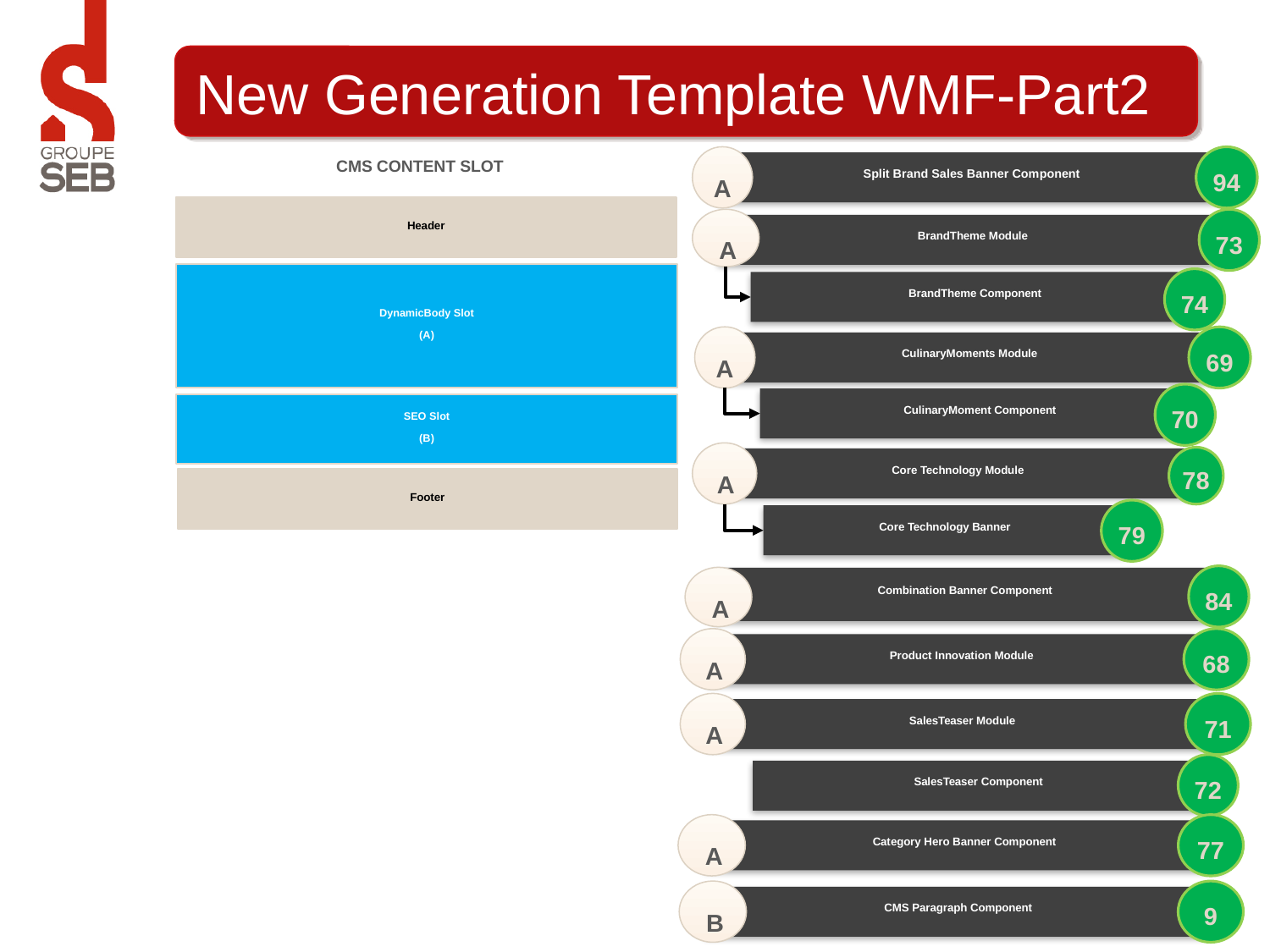

# New Generation Template WMF-Part2
CMS Content Slot
A
94
Split Brand Sales Banner Component
Header
A
73
BrandTheme Module
DynamicBody Slot
(A)
74
BrandTheme Component
A
69
CulinaryMoments Module
70
CulinaryMoment Component
SEO Slot
(B)
A
78
Core Technology Module
Footer
79
Core Technology Banner
84
A
Combination Banner Component
A
68
Product Innovation Module
A
71
SalesTeaser Module
72
SalesTeaser Component
A
77
Category Hero Banner Component
B
9
CMS Paragraph Component